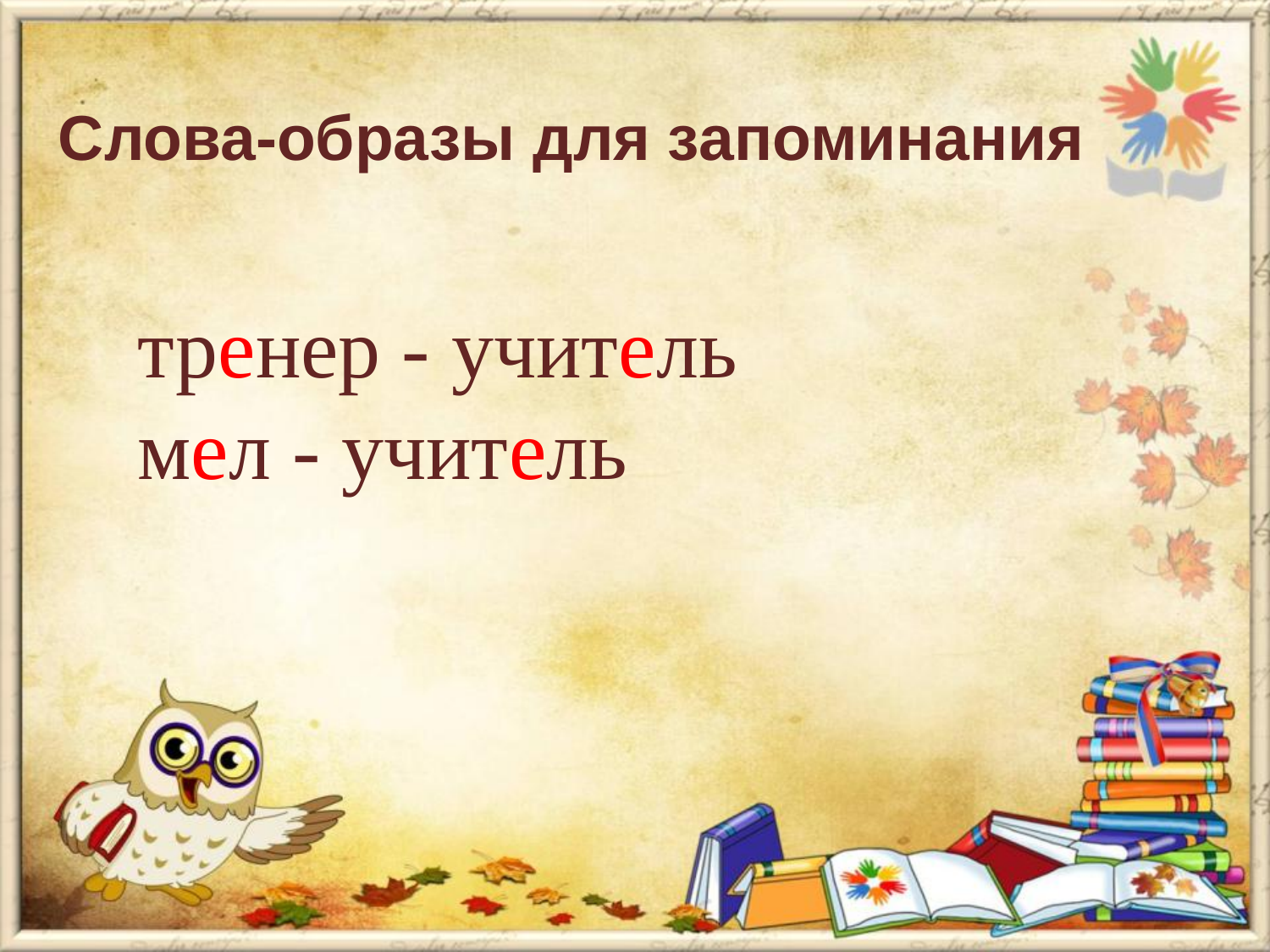

# Слова-образы для запоминания
тренер - учитель
мел - учитель